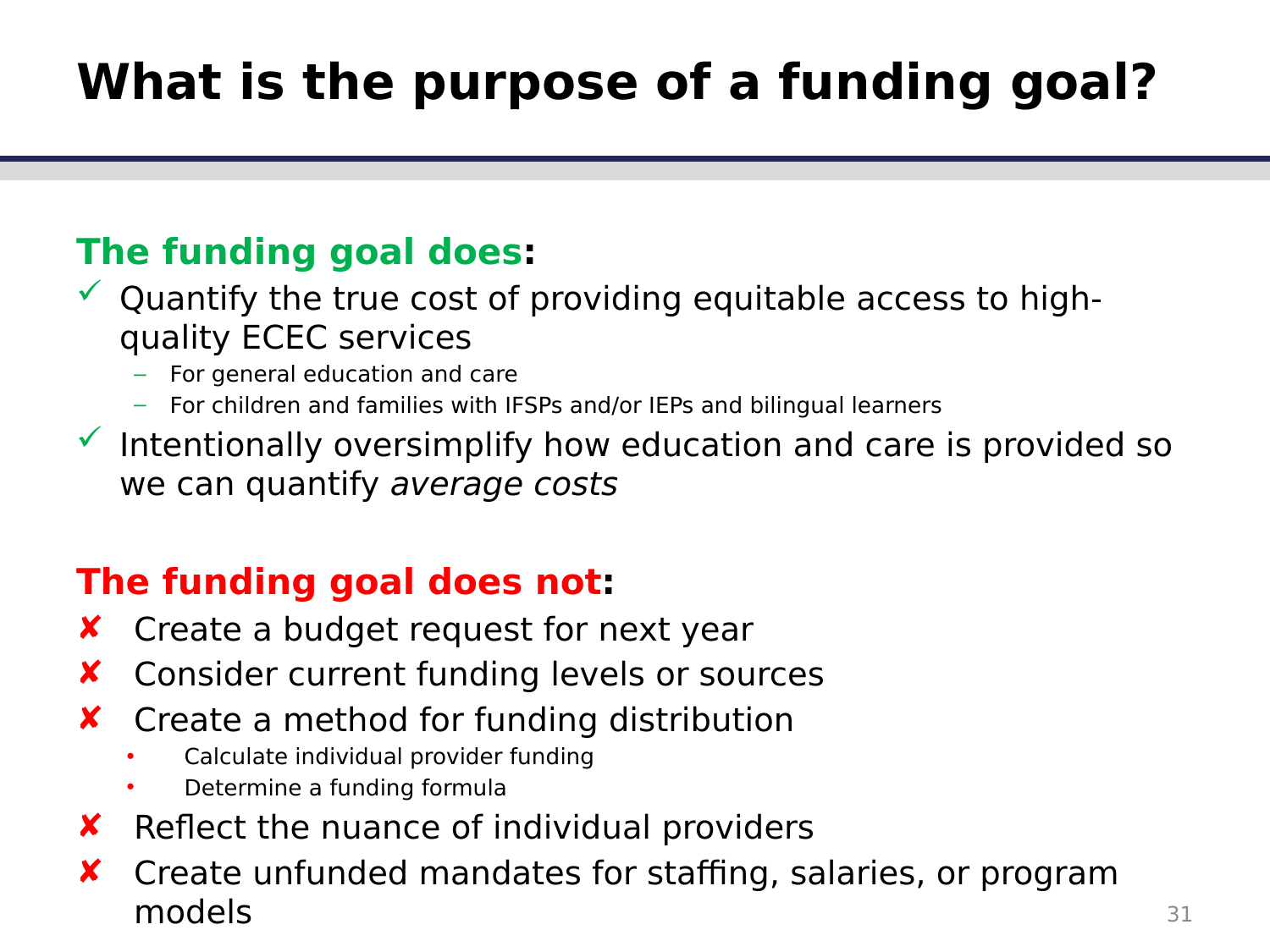

# What is the purpose of a funding goal?
The funding goal does:
Quantify the true cost of providing equitable access to high-quality ECEC services
For general education and care
For children and families with IFSPs and/or IEPs and bilingual learners
Intentionally oversimplify how education and care is provided so we can quantify average costs

The funding goal does not:
Create a budget request for next year
Consider current funding levels or sources
Create a method for funding distribution
Calculate individual provider funding
Determine a funding formula
Reflect the nuance of individual providers
Create unfunded mandates for staffing, salaries, or program models
31